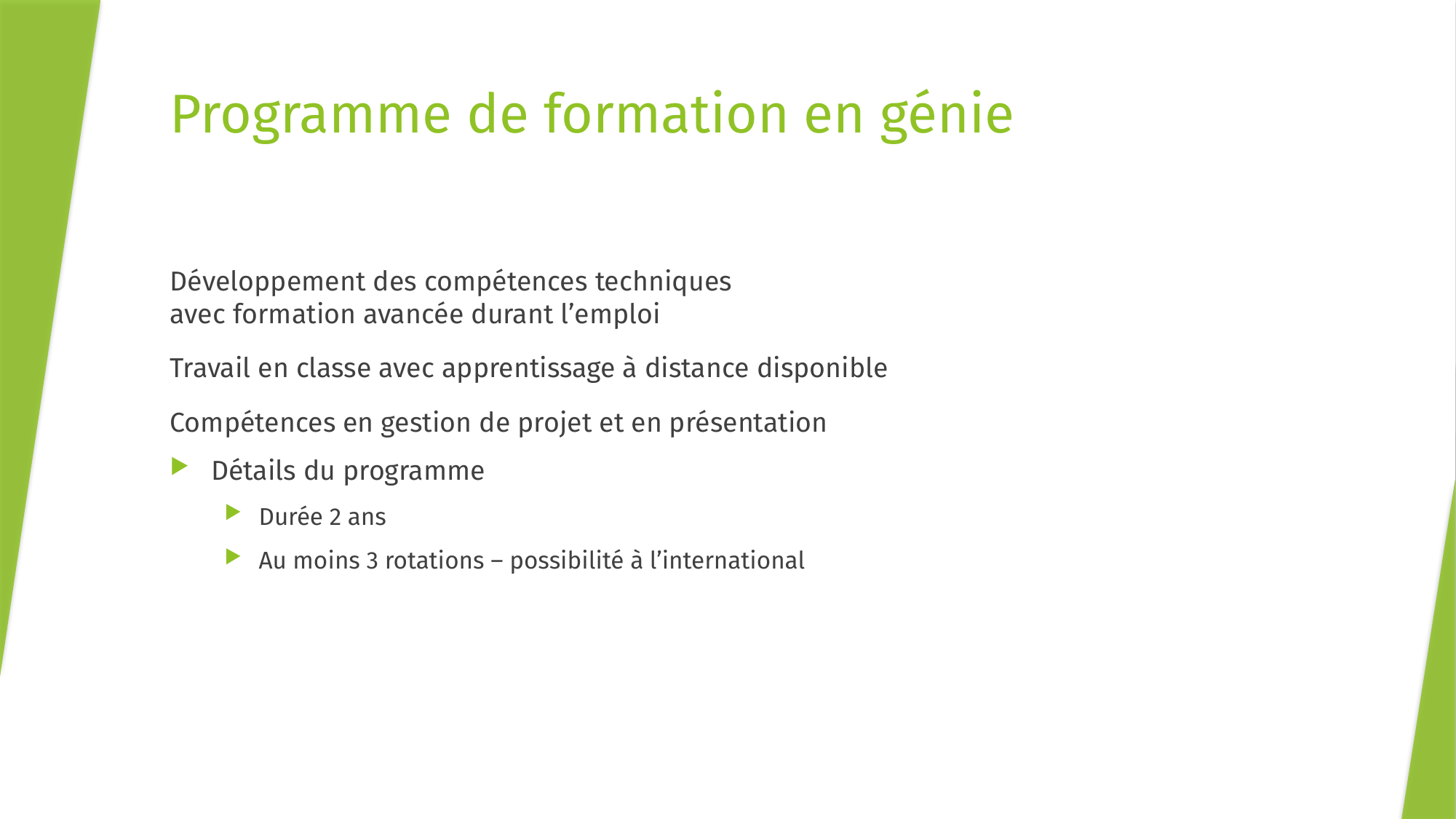

# Programme de formation en génie
Développement des compétences techniques
avec formation avancée durant l’emploi
Travail en classe avec apprentissage à distance disponible
Compétences en gestion de projet et en présentation
Détails du programme
Durée 2 ans
Au moins 3 rotations – possibilité à l’international